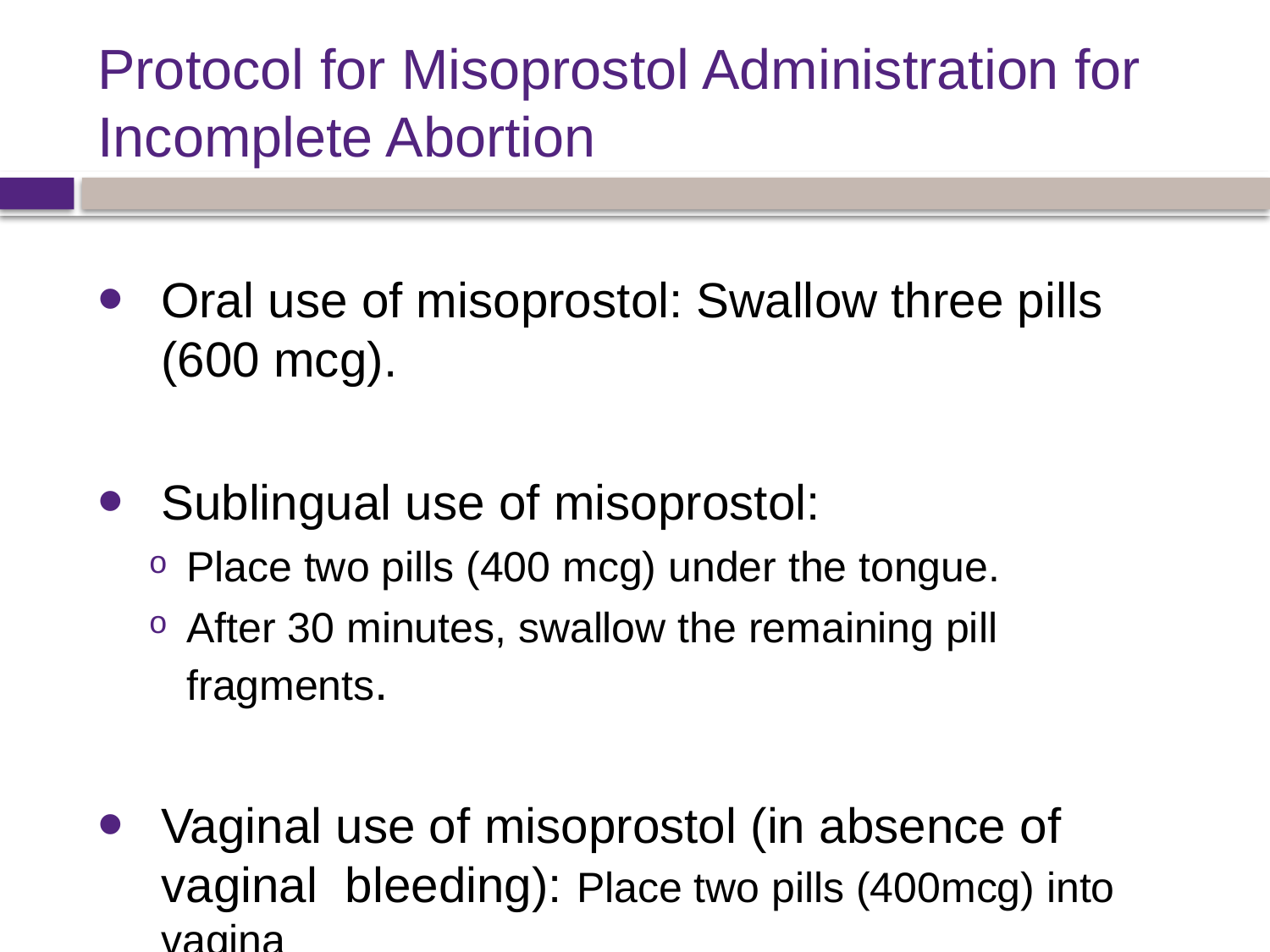

# Protocol for Misoprostol Administration for Incomplete Abortion

Oral use of misoprostol: Swallow three pills (600 mcg).

Sublingual use of misoprostol:
Place two pills (400 mcg) under the tongue.
After 30 minutes, swallow the remaining pill fragments.

Vaginal use of misoprostol (in absence of vaginal  bleeding): Place two pills (400mcg) into vagina